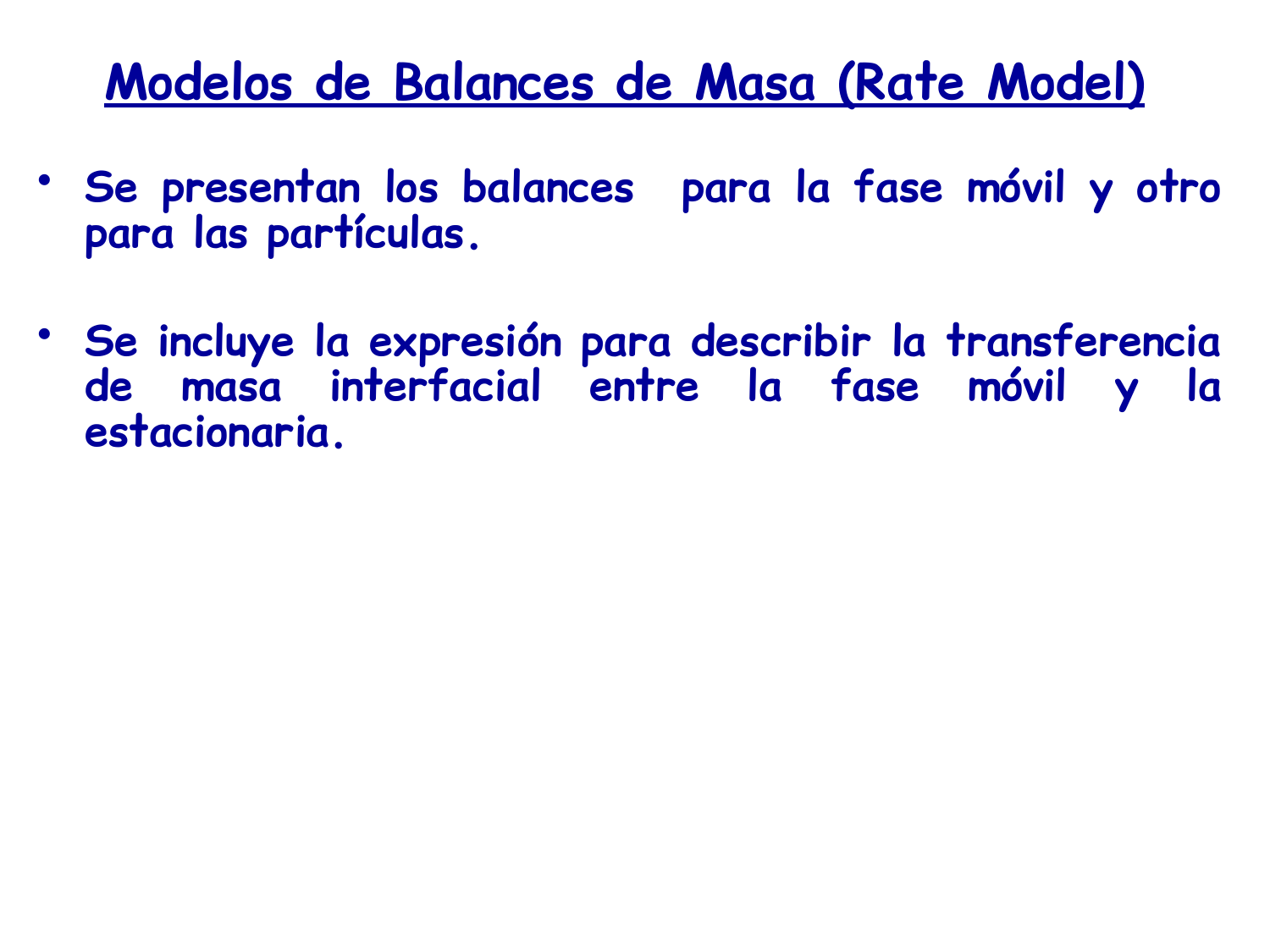

# Modelos de Balances de Masa (Rate Model)
Se presentan los balances  para la fase móvil y otro para las partículas.

Se incluye la expresión para describir la transferencia de masa interfacial entre la fase móvil y la estacionaria.